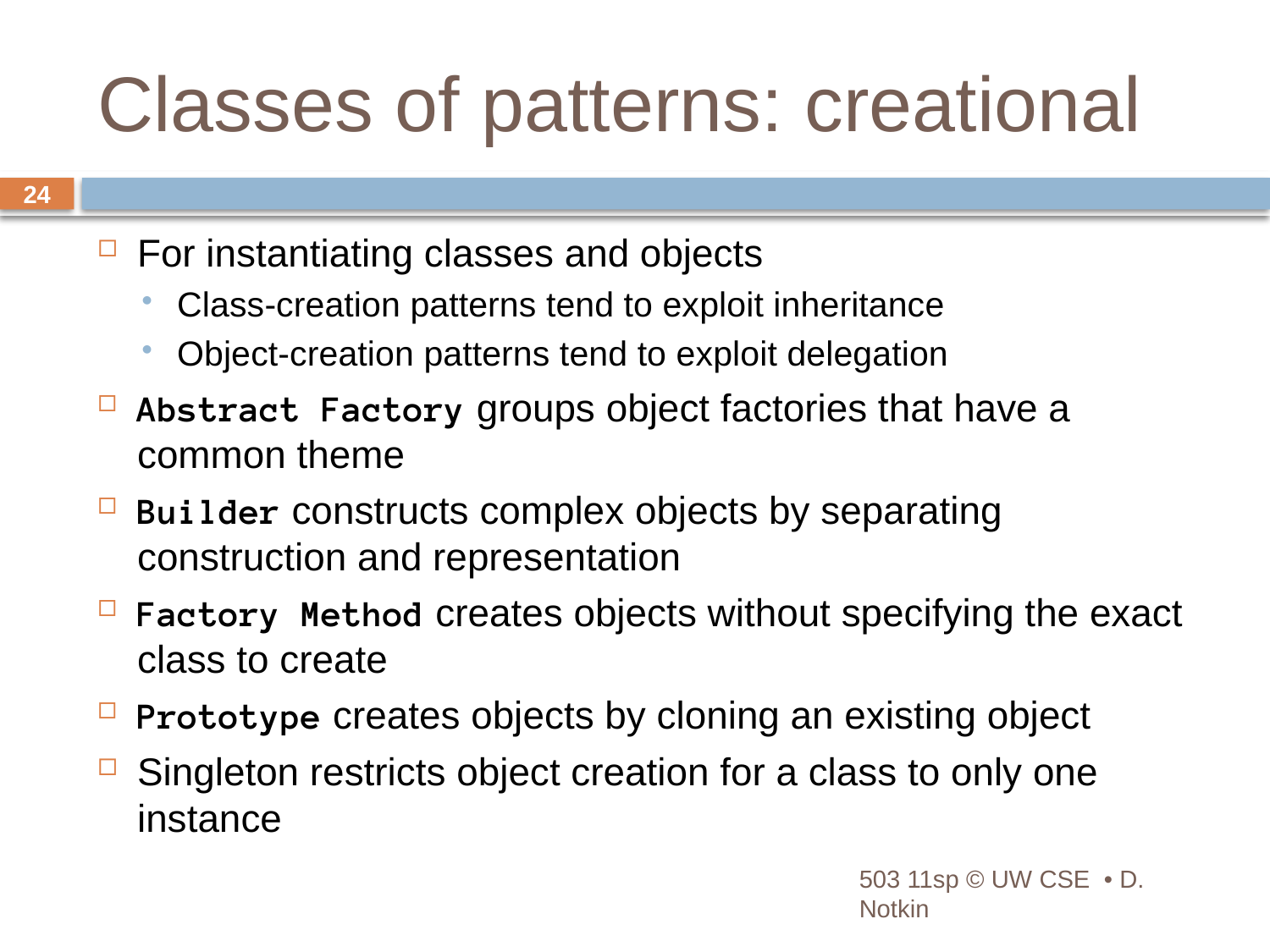

# Classes of patterns: creational
24
For instantiating classes and objects
Class-creation patterns tend to exploit inheritance
Object-creation patterns tend to exploit delegation
Abstract Factory groups object factories that have a common theme
Builder constructs complex objects by separating construction and representation
Factory Method creates objects without specifying the exact class to create
Prototype creates objects by cloning an existing object
Singleton restricts object creation for a class to only one instance
503 11sp © UW CSE  • D. Notkin